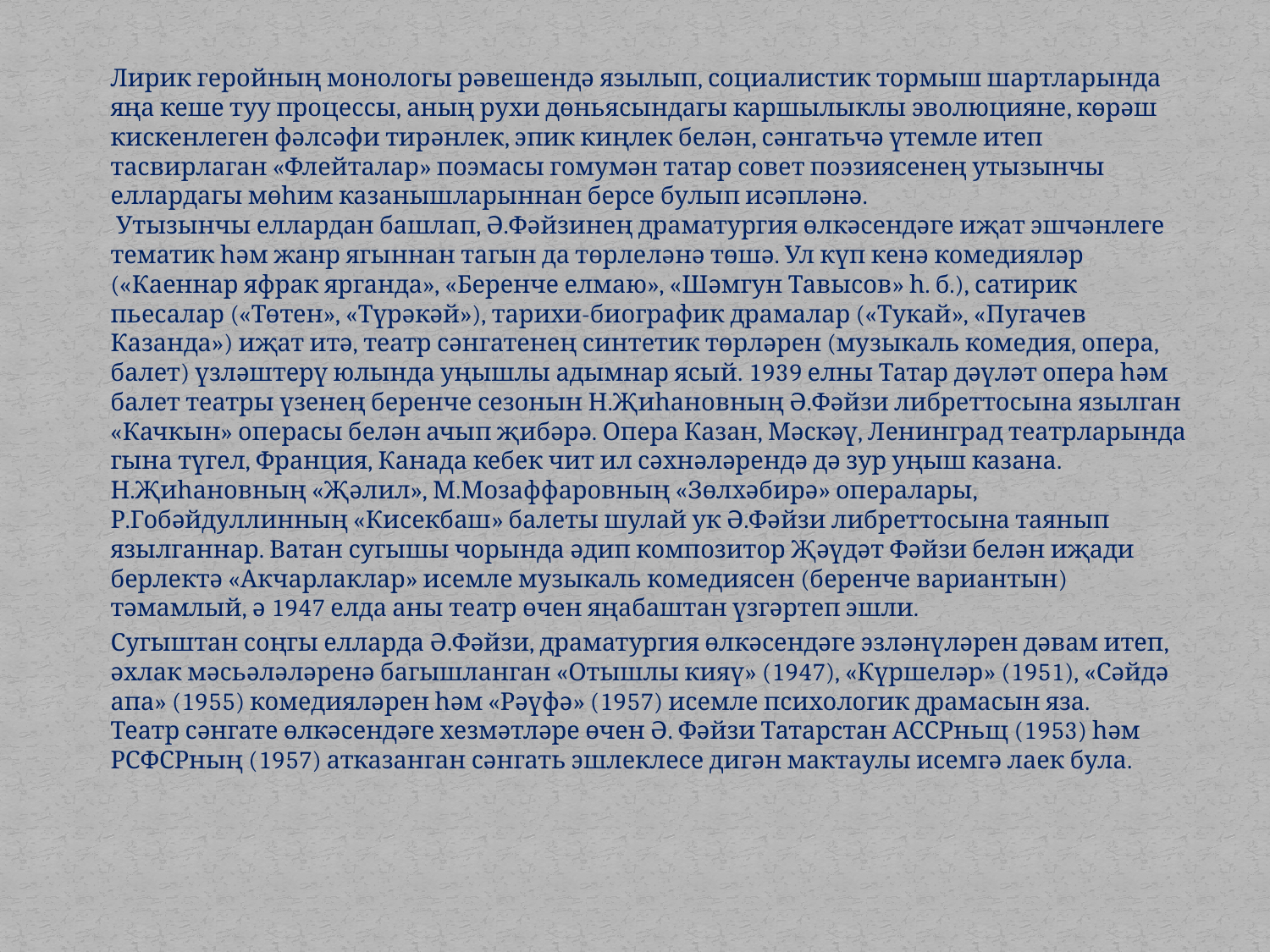

Лирик геройның монологы рәвешендә язылып, социалистик тормыш шартларында яңа кеше туу процессы, аның рухи дөньясындагы каршылыклы эволюцияне, көрәш кискенлеген фәлсәфи тирәнлек, эпик киңлек белән, сәнгатьчә үтемле итеп тасвирлаган «Флейталар» поэмасы гомумән татар совет поэзиясенең утызынчы еллардагы мөһим казанышларыннан берсе булып исәпләнә.
	 Утызынчы еллардан башлап, Ә.Фәйзинең драматургия өлкәсендәге иҗат эшчәнлеге тематик һәм жанр ягыннан тагын да төрлеләнә төшә. Ул күп кенә комедияләр («Каеннар яфрак ярганда», «Беренче елмаю», «Шәмгун Тавысов» һ. б.), сатирик пьесалар («Төтен», «Түрәкәй»), тарихи-биографик драмалар («Тукай», «Пугачев Казанда») иҗат итә, театр сәнгатенең синтетик төрләрен (музыкаль комедия, опера, балет) үзләштерү юлында уңышлы адымнар ясый. 1939 елны Татар дәүләт опера һәм балет театры үзенең беренче сезонын Н.Җиһановның Ә.Фәйзи либреттосына язылган «Качкын» операсы белән ачып җибәрә. Опера Казан, Мәскәү, Ленинград театрларында гына түгел, Франция, Канада кебек чит ил сәхнәләрендә дә зур уңыш казана. Н.Җиһановның «Җәлил», М.Мозаффаровның «Зөлхәбирә» опералары, Р.Гобәйдуллинның «Кисекбаш» балеты шулай ук Ә.Фәйзи либреттосына таянып язылганнар. Ватан сугышы чорында әдип композитор Җәүдәт Фәйзи белән иҗади берлектә «Акчарлаклар» исемле музыкаль комедиясен (беренче вариантын) тәмамлый, ә 1947 елда аны театр өчен яңабаштан үзгәртеп эшли.
		Сугыштан соңгы елларда Ә.Фәйзи, драматургия өлкәсендәге эзләнүләрен дәвам итеп, әхлак мәсьәләләренә багышланган «Отышлы кияү» (1947), «Күршеләр» (1951), «Сәйдә апа» (1955) комедияләрен һәм «Рәүфә» (1957) исемле психологик драмасын яза.
	Театр сәнгате өлкәсендәге хезмәтләре өчен Ә. Фәйзи Татарстан АССРньщ (1953) һәм РСФСРның (1957) атказанган сәнгать эшлеклесе дигән мактаулы исемгә лаек була.